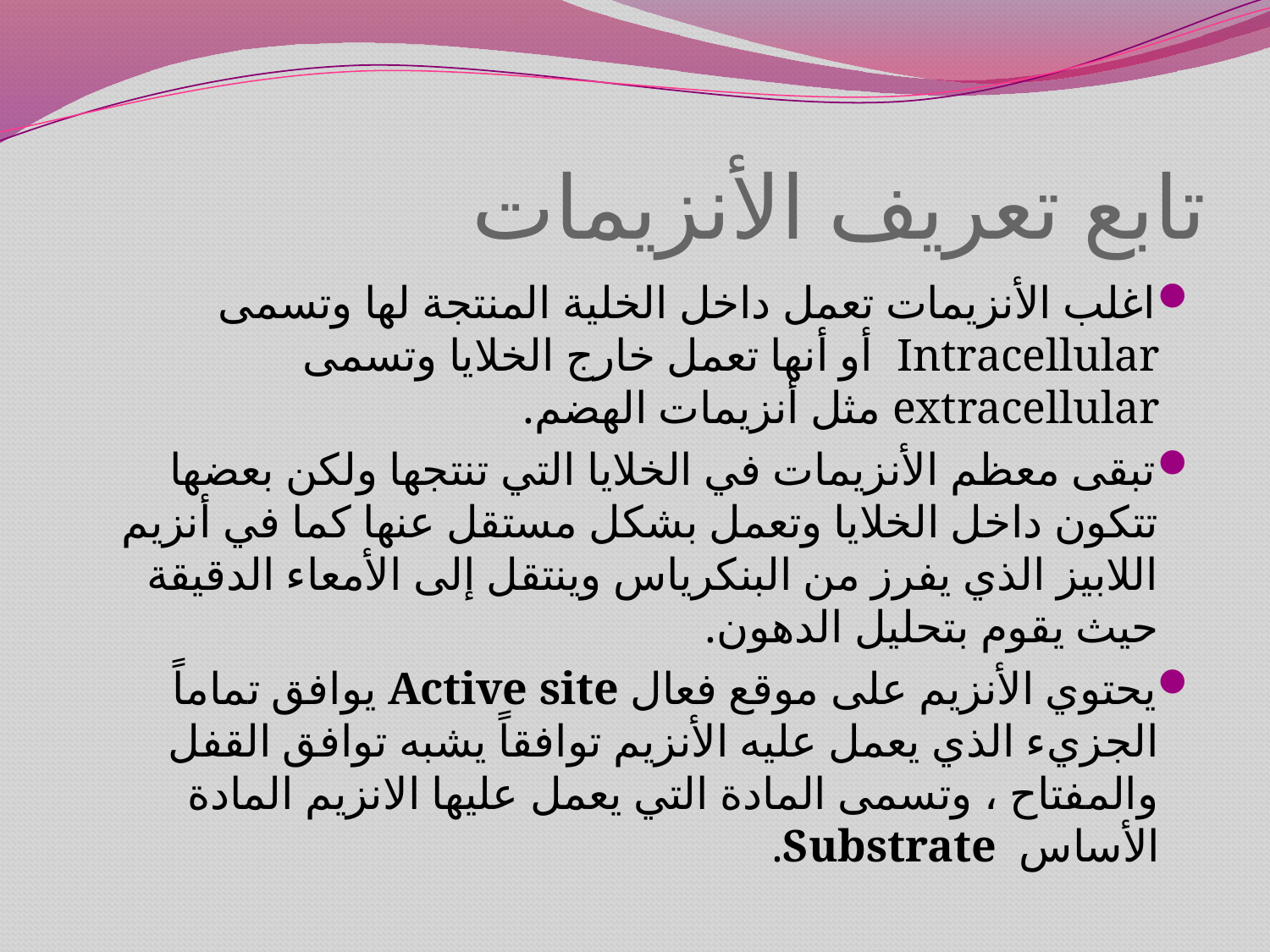

# تابع تعريف الأنزيمات
اغلب الأنزيمات تعمل داخل الخلية المنتجة لها وتسمى Intracellular  أو أنها تعمل خارج الخلايا وتسمى extracellular مثل أنزيمات الهضم.
تبقى معظم الأنزيمات في الخلايا التي تنتجها ولكن بعضها تتكون داخل الخلايا وتعمل بشكل مستقل عنها كما في أنزيم اللابيز الذي يفرز من البنكرياس وينتقل إلى الأمعاء الدقيقة حيث يقوم بتحليل الدهون.
يحتوي الأنزيم على موقع فعال Active site يوافق تماماً الجزيء الذي يعمل عليه الأنزيم توافقاً يشبه توافق القفل والمفتاح ، وتسمى المادة التي يعمل عليها الانزيم المادة الأساس  Substrate.